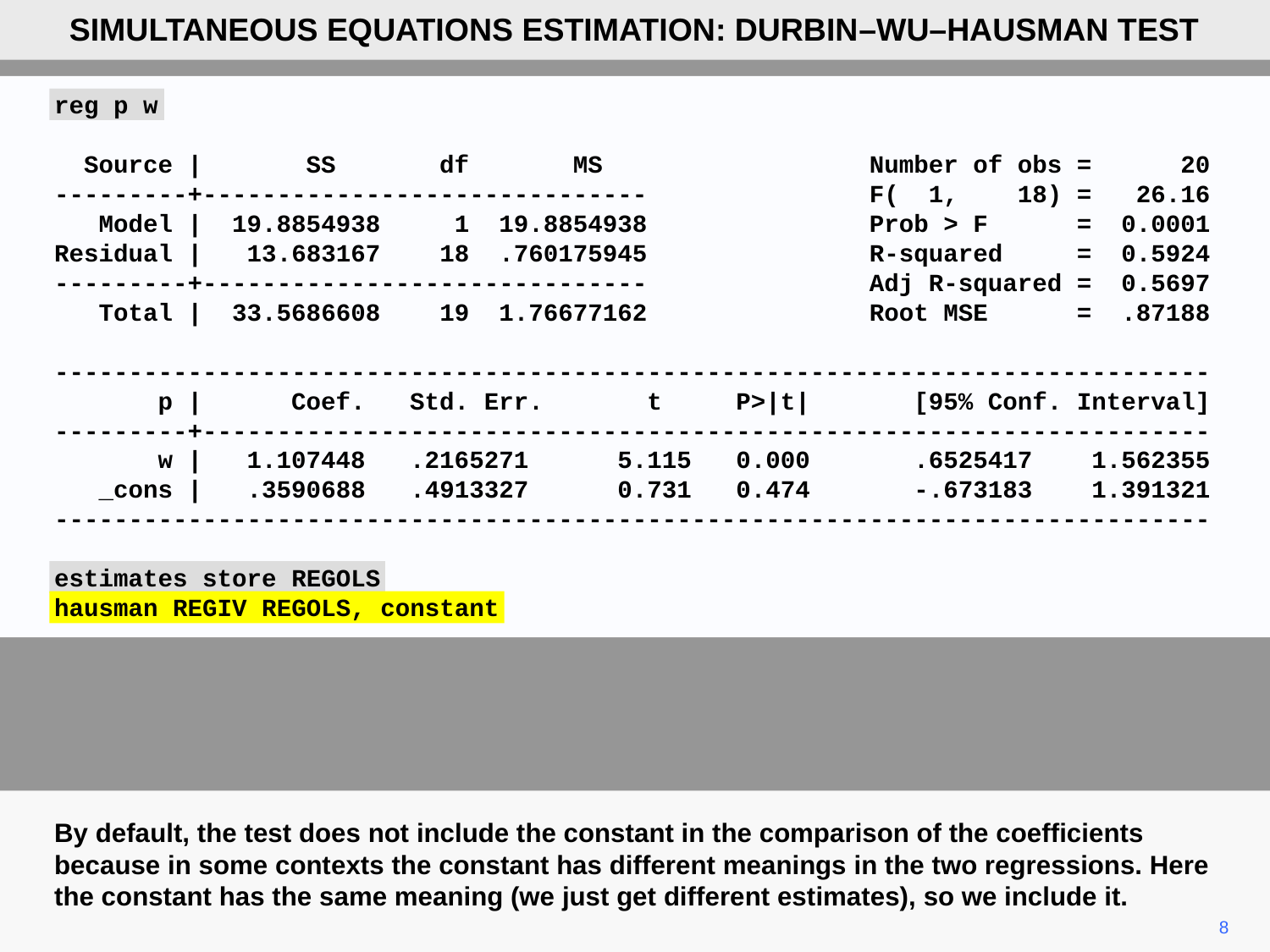

SIMULTANEOUS EQUATIONS ESTIMATION: DURBIN–WU–HAUSMAN TEST

reg p w

  Source |       SS       df       MS                  Number of obs =      20
---------+------------------------------               F(  1,    18) =   26.16
   Model |  19.8854938     1  19.8854938               Prob > F      =  0.0001
Residual |   13.683167    18  .760175945               R-squared     =  0.5924
---------+------------------------------               Adj R-squared =  0.5697
   Total |  33.5686608    19  1.76677162               Root MSE      =  .87188

------------------------------------------------------------------------------
       p |      Coef.   Std. Err.       t     P>|t|       [95% Conf. Interval]
---------+--------------------------------------------------------------------
       w |   1.107448   .2165271      5.115   0.000       .6525417    1.562355
   _cons |   .3590688   .4913327      0.731   0.474       -.673183    1.391321
------------------------------------------------------------------------------

estimates store REGOLS
hausman REGIV REGOLS, constant

By default, the test does not include the constant in the comparison of the coefficients because in some contexts the constant has different meanings in the two regressions. Here the constant has the same meaning (we just get different estimates), so we include it.
8